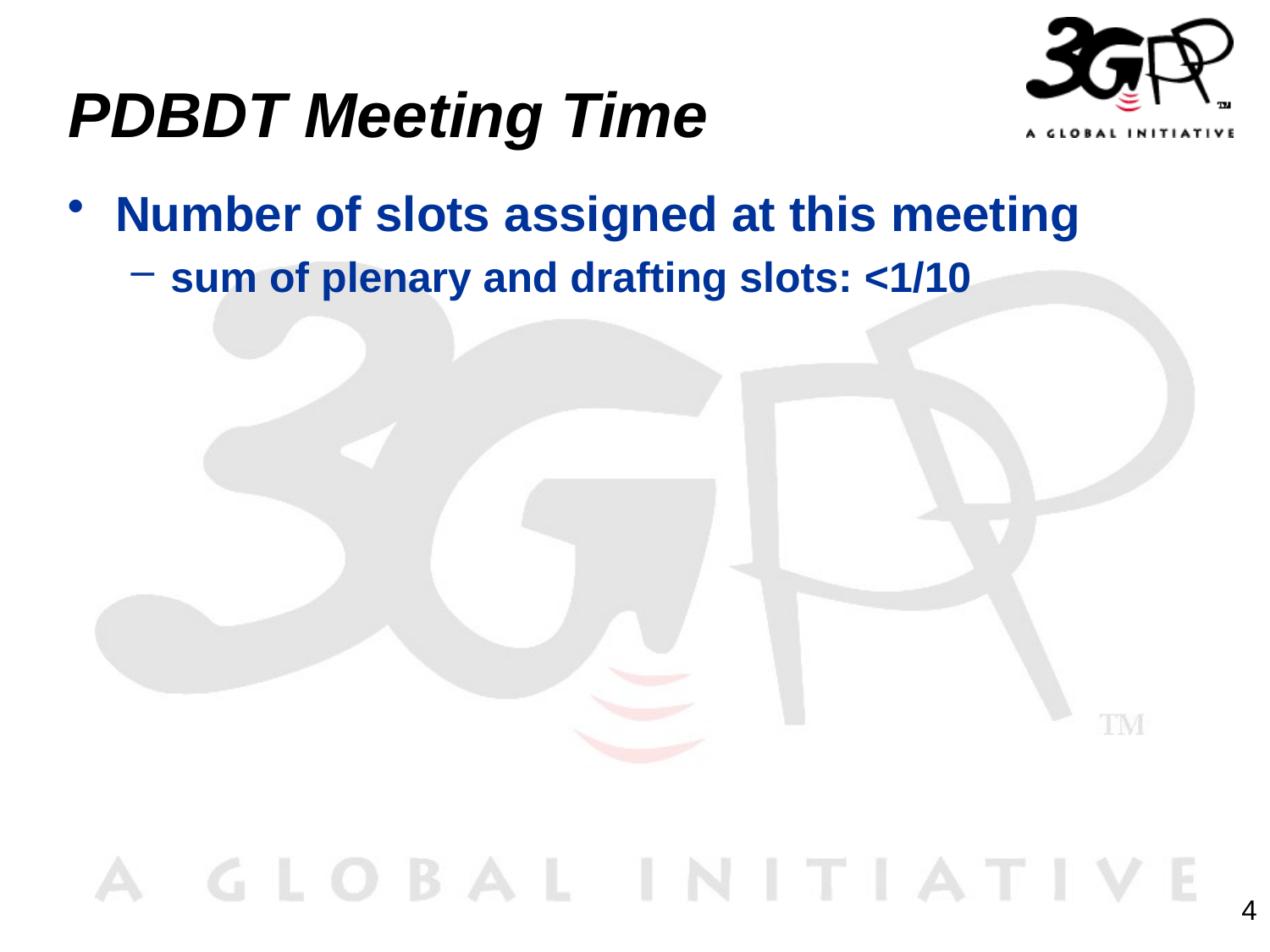

# PDBDT Meeting Time
Number of slots assigned at this meeting
sum of plenary and drafting slots: <1/10
4